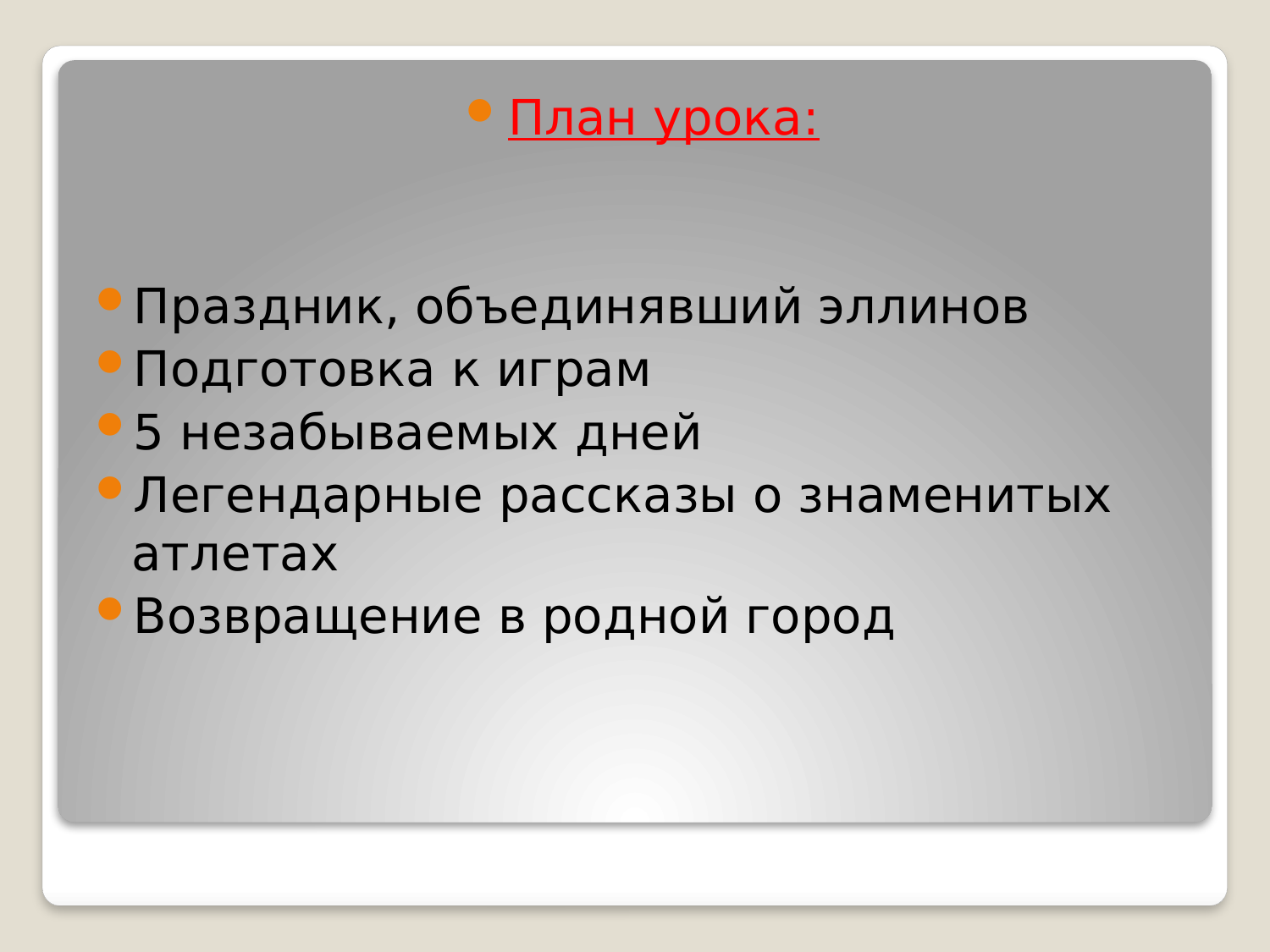

План урока:

Праздник, объединявший эллинов
Подготовка к играм
5 незабываемых дней
Легендарные рассказы о знаменитых атлетах
Возвращение в родной город